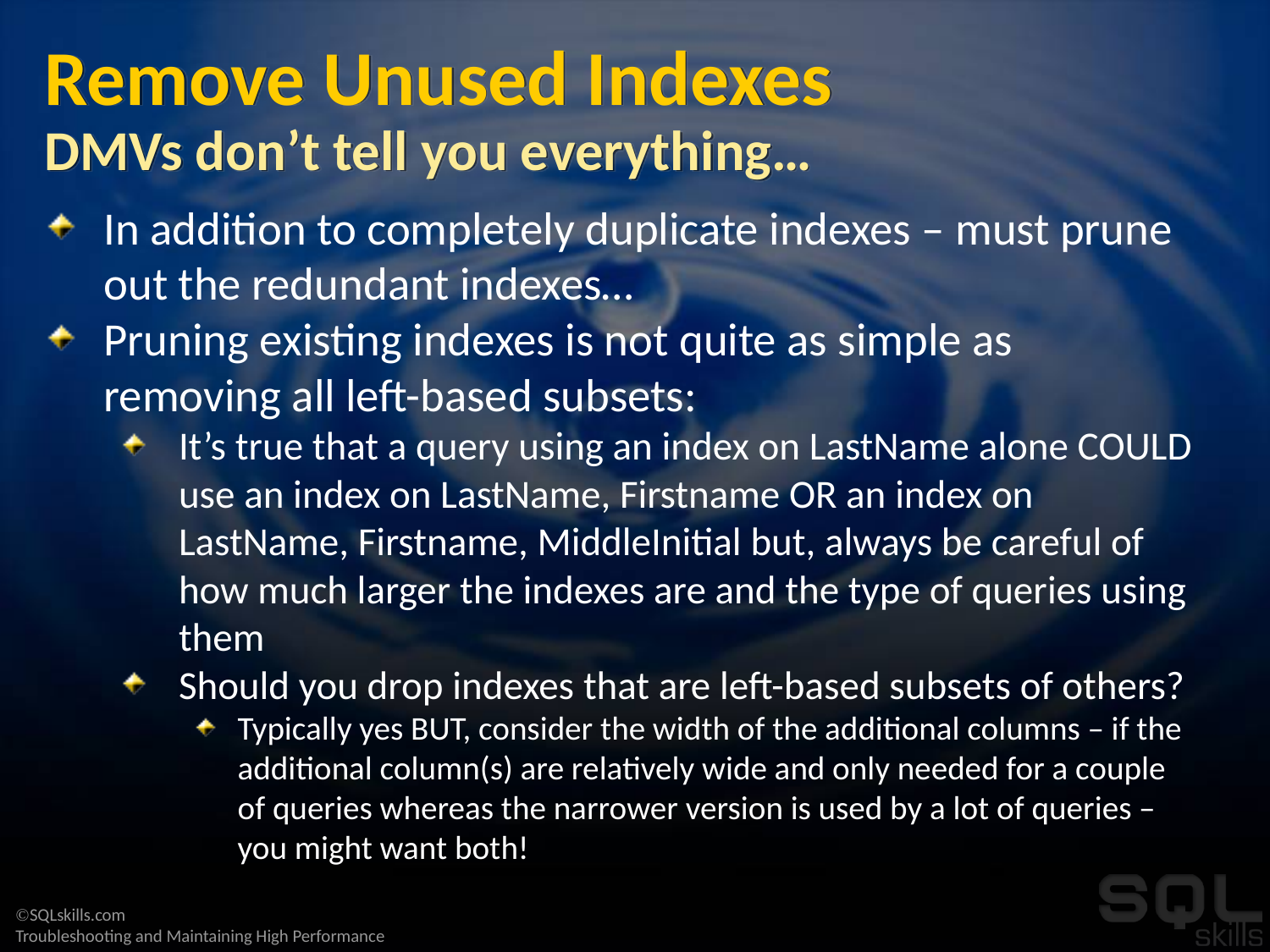

# Remove Unused Indexes DMVs don’t tell you everything…
In addition to completely duplicate indexes – must prune out the redundant indexes…
Pruning existing indexes is not quite as simple as removing all left-based subsets:
It’s true that a query using an index on LastName alone COULD use an index on LastName, Firstname OR an index on LastName, Firstname, MiddleInitial but, always be careful of how much larger the indexes are and the type of queries using them
Should you drop indexes that are left-based subsets of others?
Typically yes BUT, consider the width of the additional columns – if the additional column(s) are relatively wide and only needed for a couple of queries whereas the narrower version is used by a lot of queries – you might want both!